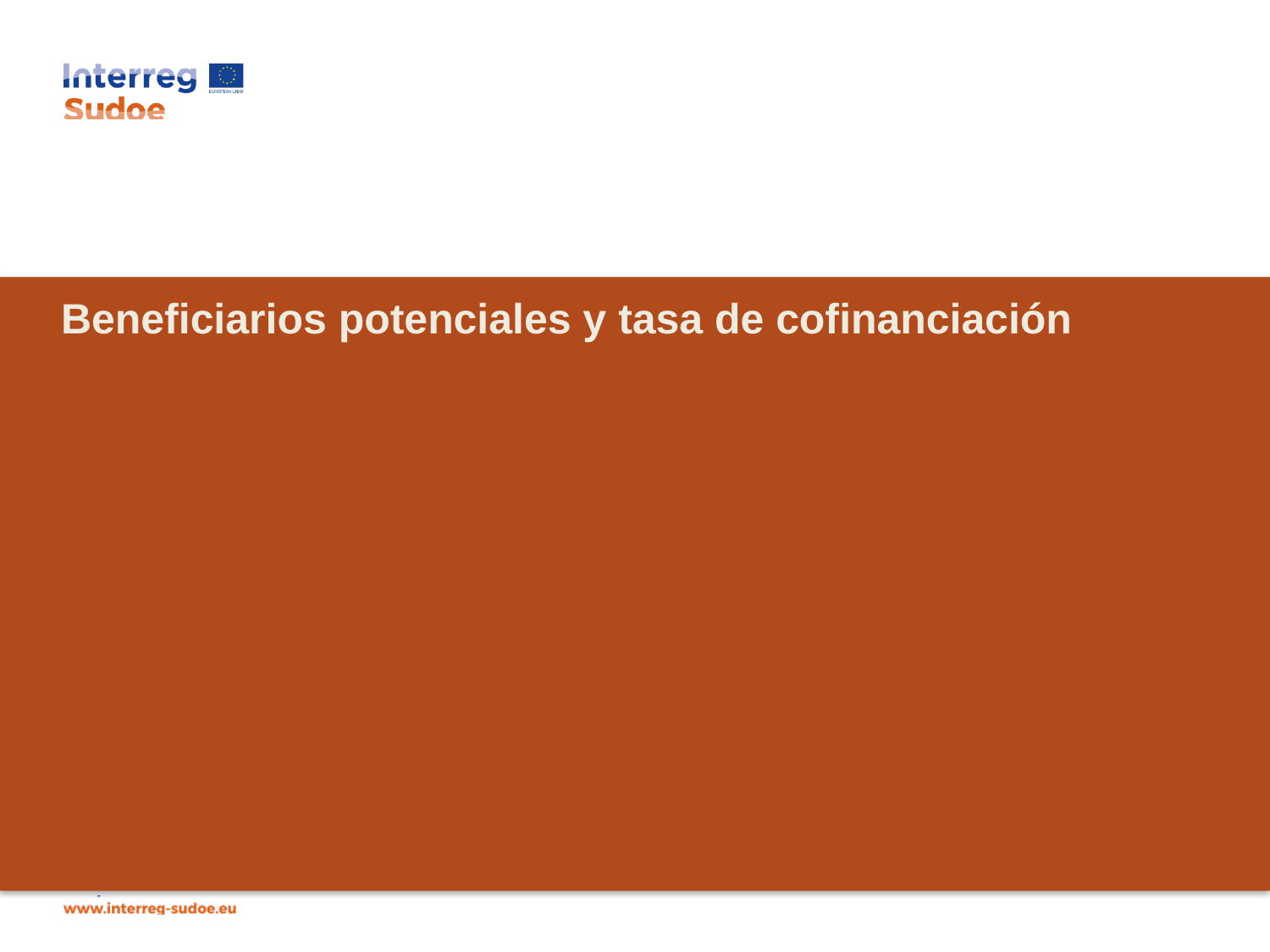

# Beneficiarios potenciales y tasa de cofinanciación